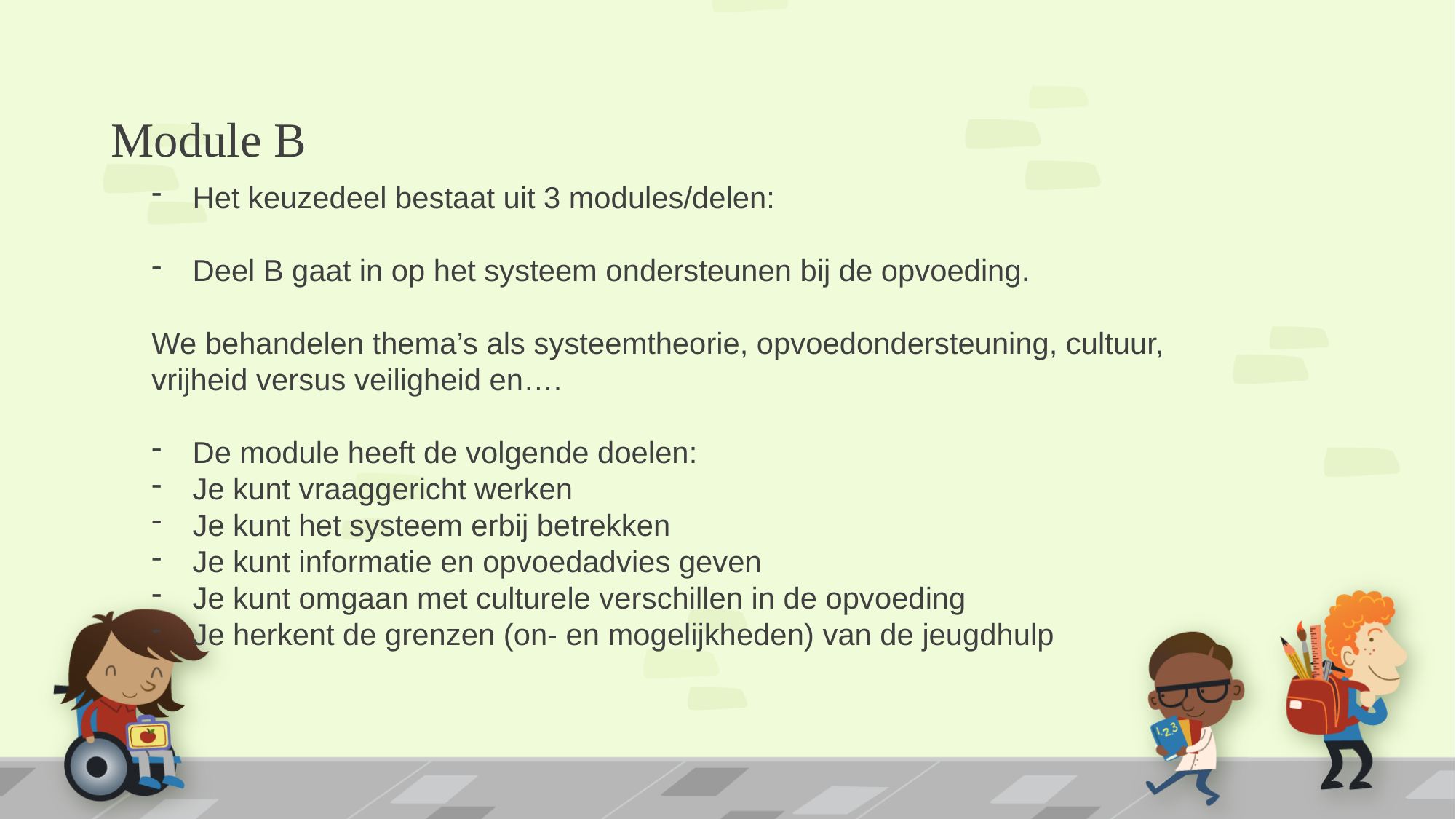

# Module B
Het keuzedeel bestaat uit 3 modules/delen:

Deel B gaat in op het systeem ondersteunen bij de opvoeding.

We behandelen thema’s als systeemtheorie, opvoedondersteuning, cultuur, vrijheid versus veiligheid en….

De module heeft de volgende doelen:
Je kunt vraaggericht werken
Je kunt het systeem erbij betrekken
Je kunt informatie en opvoedadvies geven
Je kunt omgaan met culturele verschillen in de opvoeding
Je herkent de grenzen (on- en mogelijkheden) van de jeugdhulp